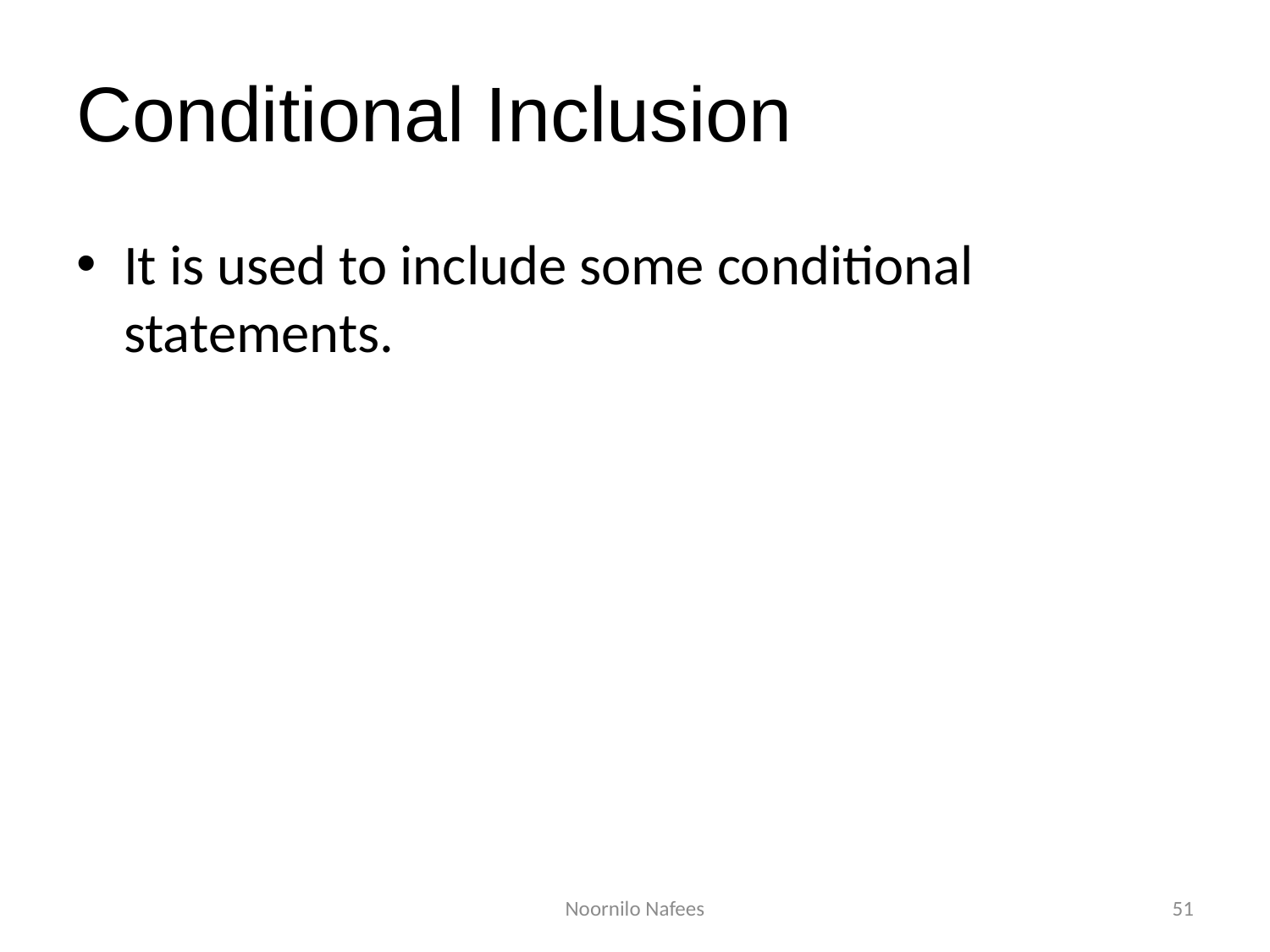

# Conditional Inclusion
It is used to include some conditional statements.
Noornilo Nafees
51